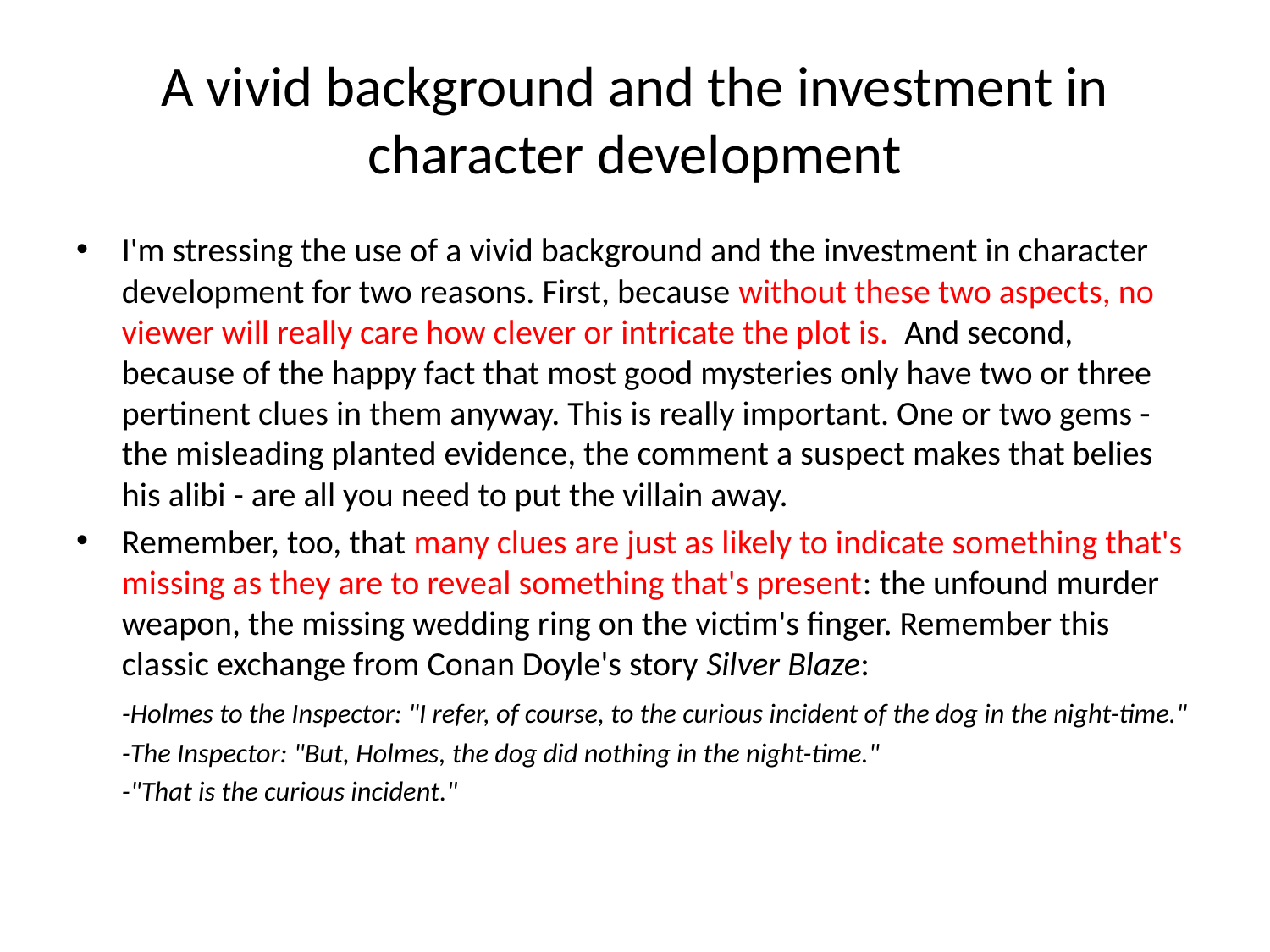

# A vivid background and the investment in character development
I'm stressing the use of a vivid background and the investment in character development for two reasons. First, because without these two aspects, no viewer will really care how clever or intricate the plot is.  And second, because of the happy fact that most good mysteries only have two or three pertinent clues in them anyway. This is really important. One or two gems - the misleading planted evidence, the comment a suspect makes that belies his alibi - are all you need to put the villain away.
Remember, too, that many clues are just as likely to indicate something that's missing as they are to reveal something that's present: the unfound murder weapon, the missing wedding ring on the victim's finger. Remember this classic exchange from Conan Doyle's story Silver Blaze:
	-Holmes to the Inspector: "I refer, of course, to the curious incident of the dog in the night-time."
	-The Inspector: "But, Holmes, the dog did nothing in the night-time."
	-"That is the curious incident."